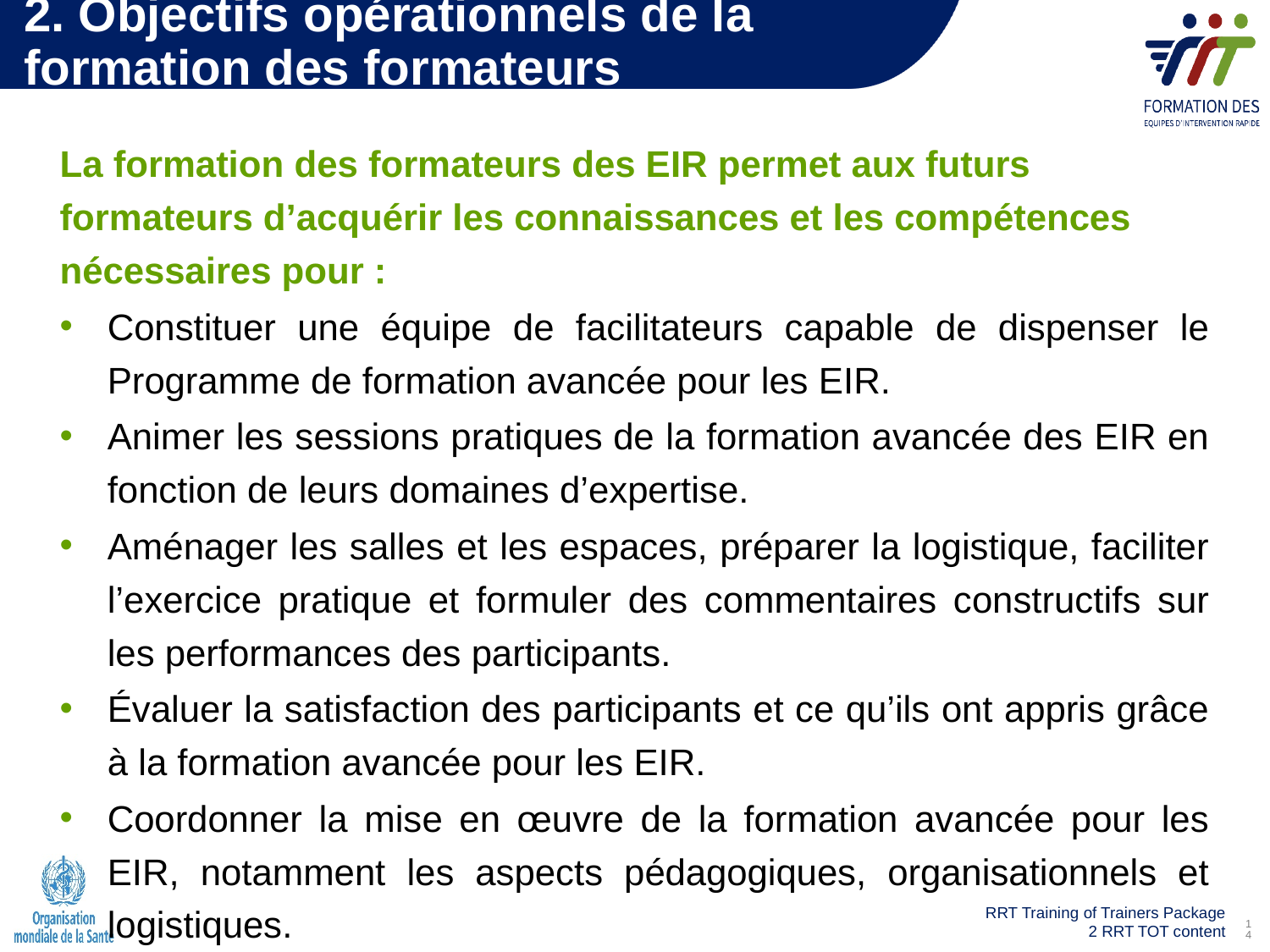

2. Objectifs opérationnels de la
formation des formateurs
La formation des formateurs des EIR permet aux futurs formateurs d’acquérir les connaissances et les compétences nécessaires pour :
Constituer une équipe de facilitateurs capable de dispenser le Programme de formation avancée pour les EIR.
Animer les sessions pratiques de la formation avancée des EIR en fonction de leurs domaines d’expertise.
Aménager les salles et les espaces, préparer la logistique, faciliter l’exercice pratique et formuler des commentaires constructifs sur les performances des participants.
Évaluer la satisfaction des participants et ce qu’ils ont appris grâce à la formation avancée pour les EIR.
Coordonner la mise en œuvre de la formation avancée pour les EIR, notamment les aspects pédagogiques, organisationnels et logistiques.